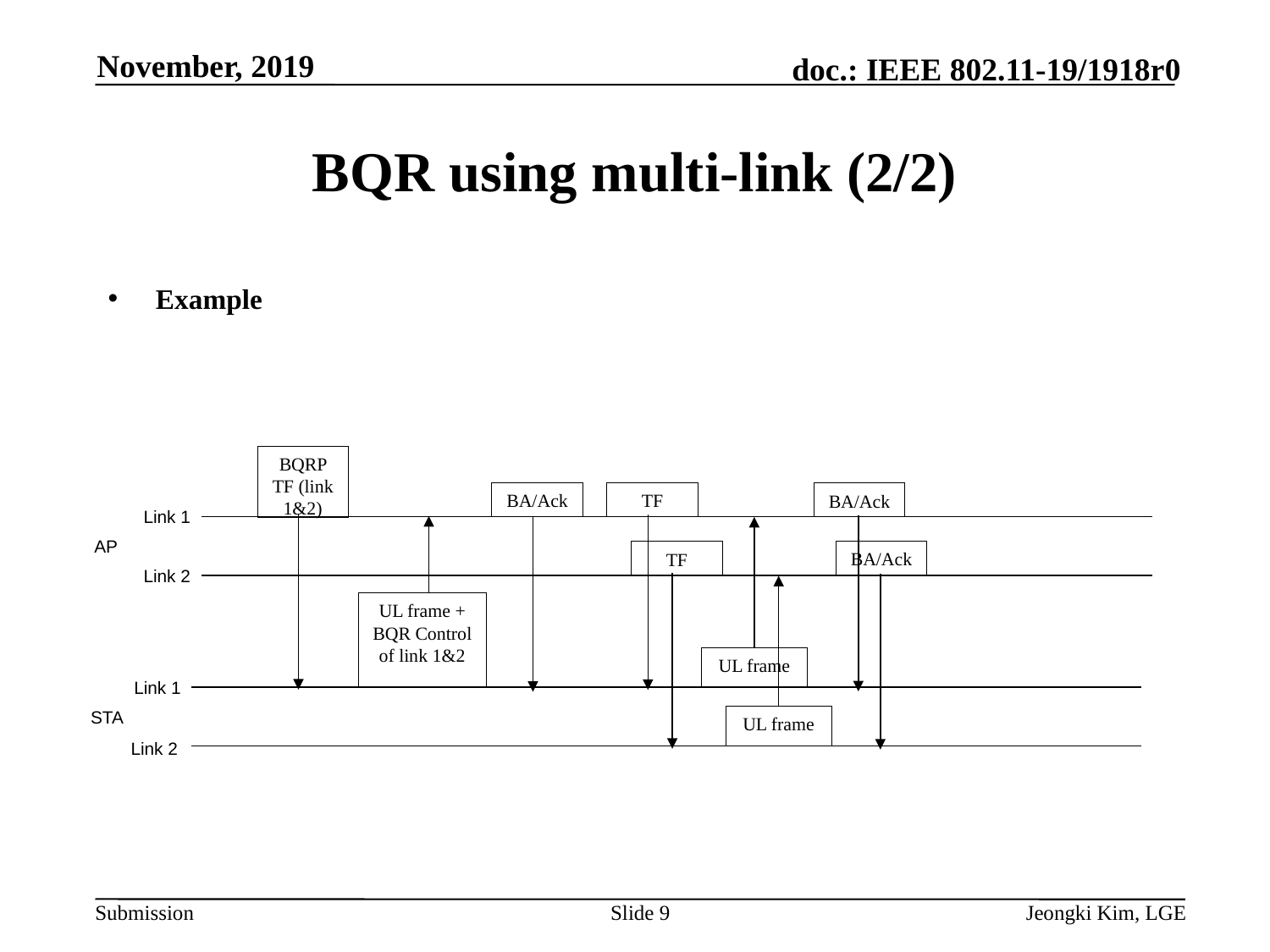

November, 2019
# BQR using multi-link (2/2)
Example
BQRP TF (link 1&2)
BA/Ack
TF
BA/Ack
Link 1
AP
BA/Ack
TF
Link 2
UL frame + BQR Control of link 1&2
UL frame
Link 1
STA
UL frame
Link 2
Slide 9
Jeongki Kim, LGE